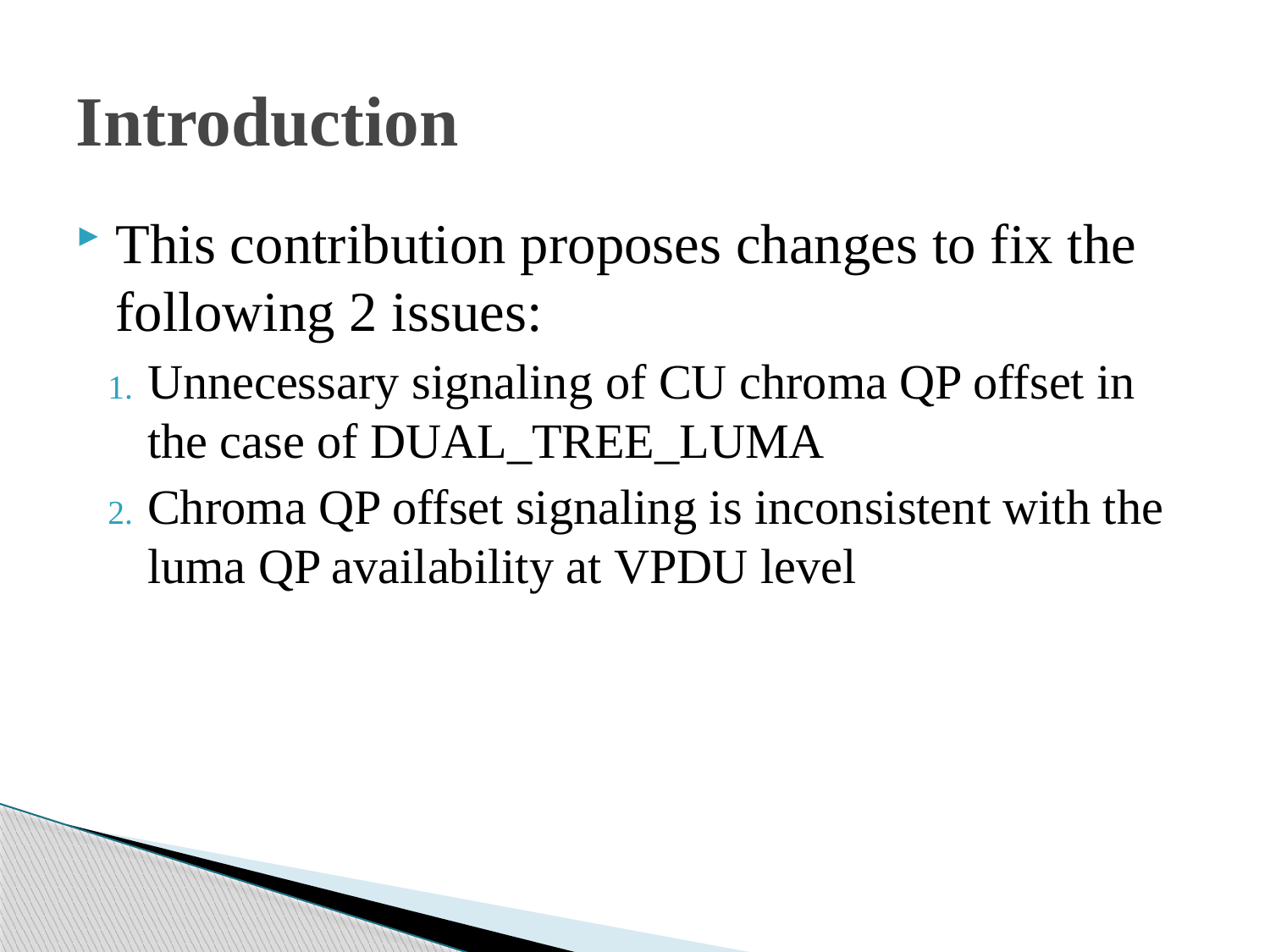

# Introduction
This contribution proposes changes to fix the following 2 issues:
Unnecessary signaling of CU chroma QP offset in the case of DUAL_TREE_LUMA
Chroma QP offset signaling is inconsistent with the luma QP availability at VPDU level